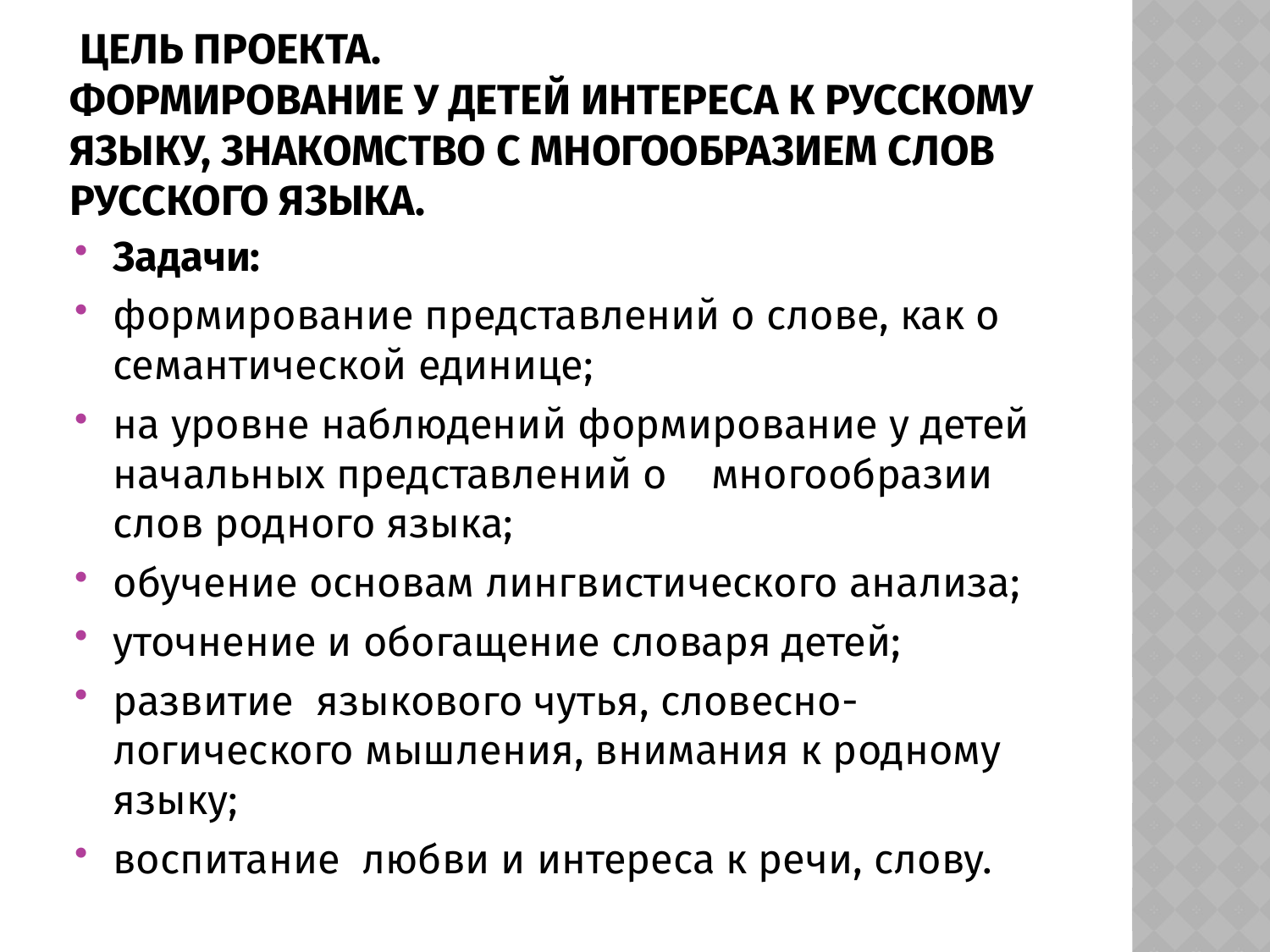

# Цель проекта. Формирование у детей интереса к русскому языку, знакомство с многообразием слов русского языка.
Задачи:
формирование представлений о слове, как о семантической единице;
на уровне наблюдений формирование у детей начальных представлений о    многообразии слов родного языка;
обучение основам лингвистического анализа;
уточнение и обогащение словаря детей;
развитие  языкового чутья, словесно-логического мышления, внимания к родному языку;
воспитание  любви и интереса к речи, слову.